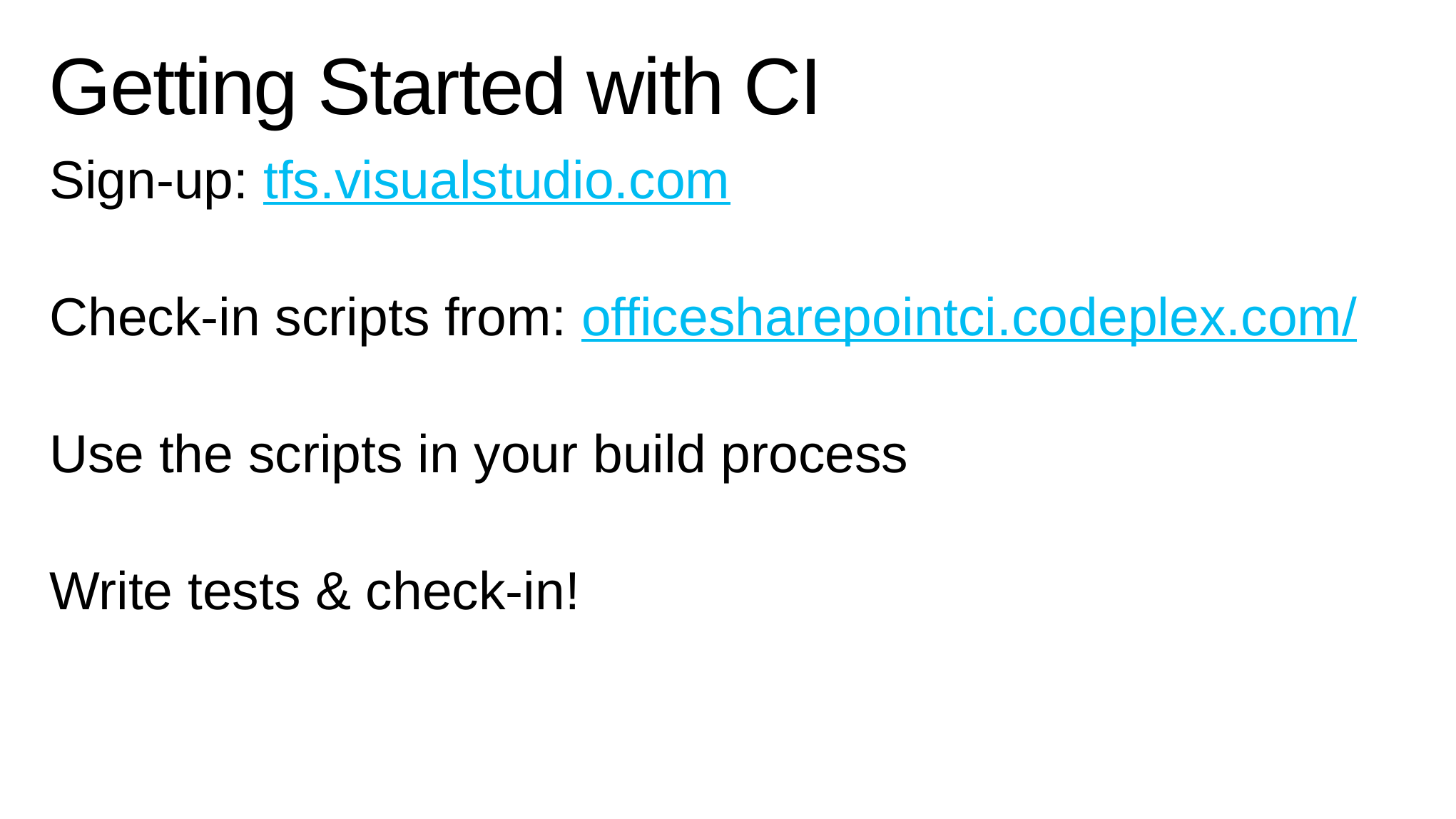

# Getting Started with CI
Sign-up: tfs.visualstudio.com

Check-in scripts from: officesharepointci.codeplex.com/

Use the scripts in your build process

Write tests & check-in!